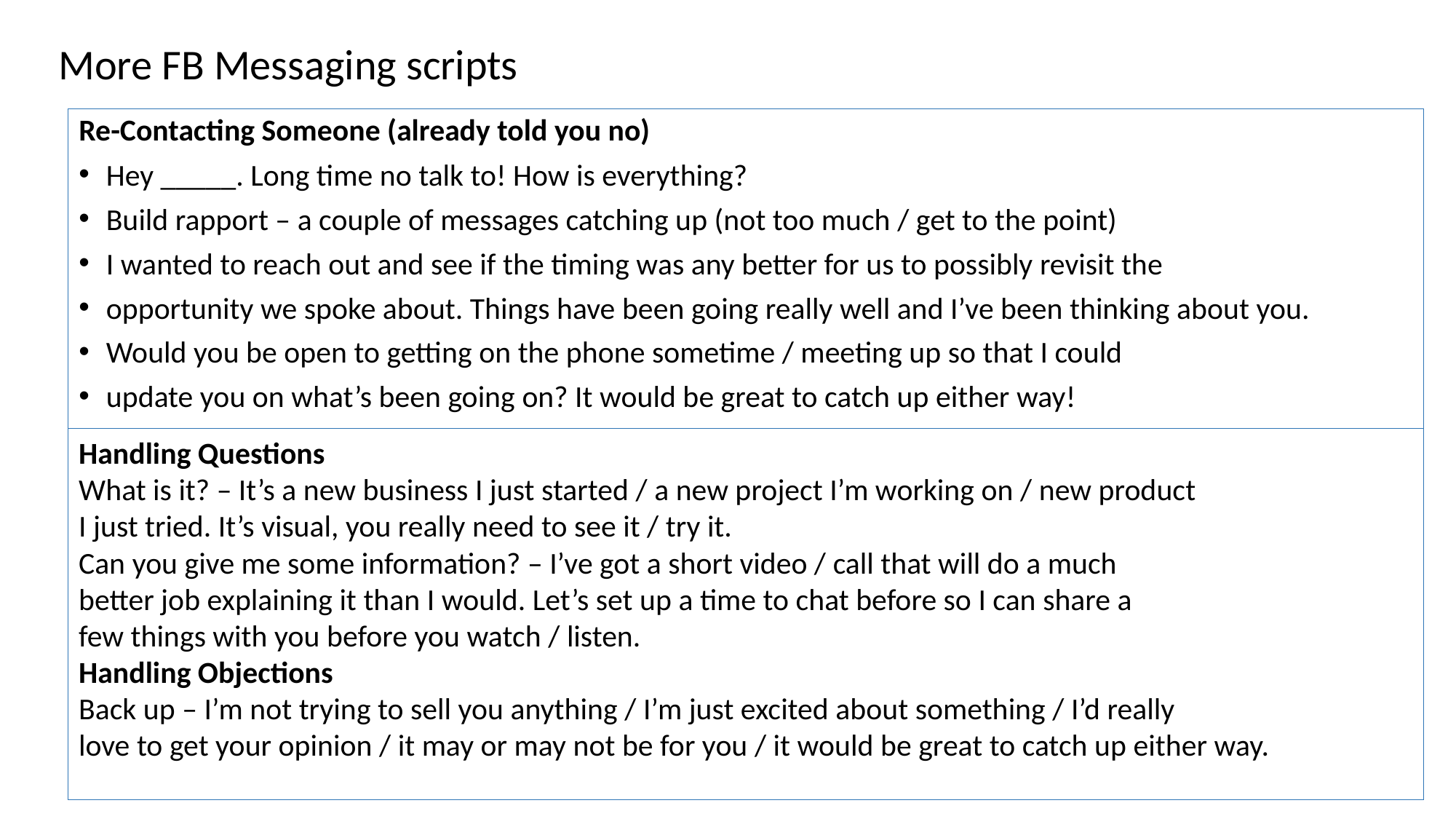

# More FB Messaging scripts
Re-Contacting Someone (already told you no)
Hey _____. Long time no talk to! How is everything?
Build rapport – a couple of messages catching up (not too much / get to the point)
I wanted to reach out and see if the timing was any better for us to possibly revisit the
opportunity we spoke about. Things have been going really well and I’ve been thinking about you.
Would you be open to getting on the phone sometime / meeting up so that I could
update you on what’s been going on? It would be great to catch up either way!
Handling Questions
What is it? – It’s a new business I just started / a new project I’m working on / new product
I just tried. It’s visual, you really need to see it / try it.
Can you give me some information? – I’ve got a short video / call that will do a much
better job explaining it than I would. Let’s set up a time to chat before so I can share a
few things with you before you watch / listen.
Handling Objections
Back up – I’m not trying to sell you anything / I’m just excited about something / I’d really
love to get your opinion / it may or may not be for you / it would be great to catch up either way.